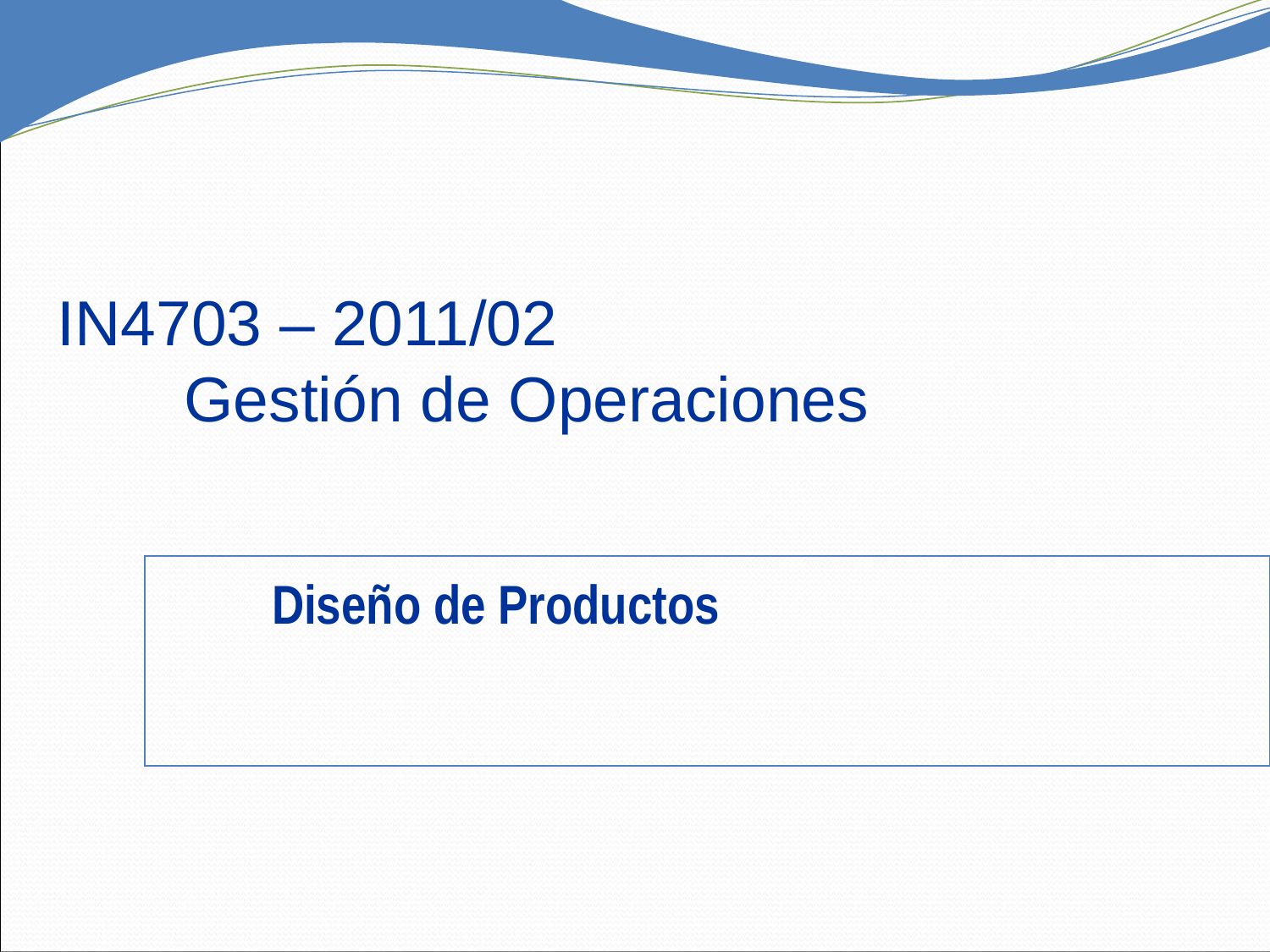

IN4703 – 2011/02
	Gestión de Operaciones
# Diseño de Productos